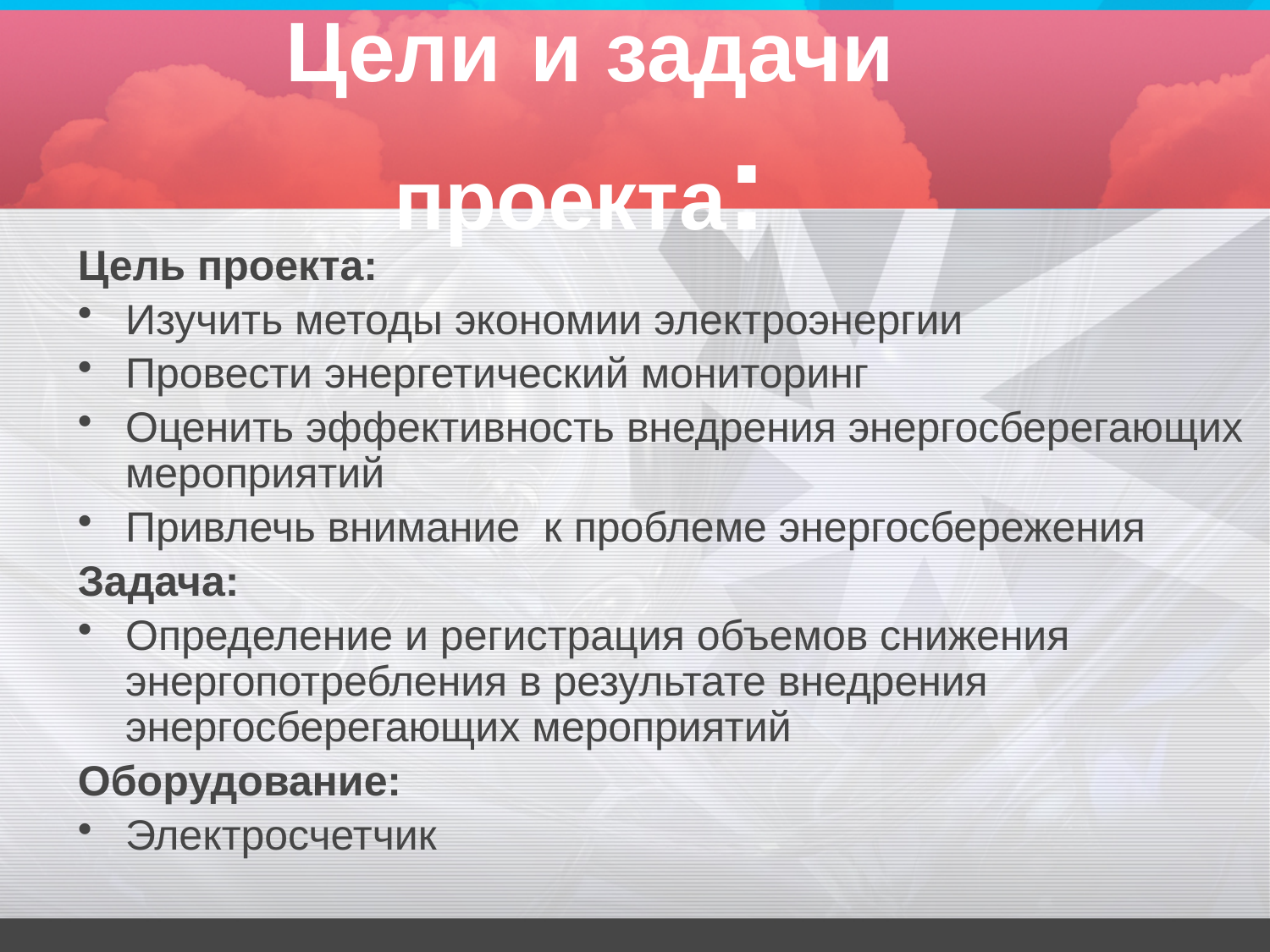

# Цели и задачи проекта:
Цель проекта:
Изучить методы экономии электроэнергии
Провести энергетический мониторинг
Оценить эффективность внедрения энергосберегающих мероприятий
Привлечь внимание  к проблеме энергосбережения
Задача:
Определение и регистрация объемов снижения энергопотребления в результате внедрения энергосберегающих мероприятий
Оборудование:
Электросчетчик